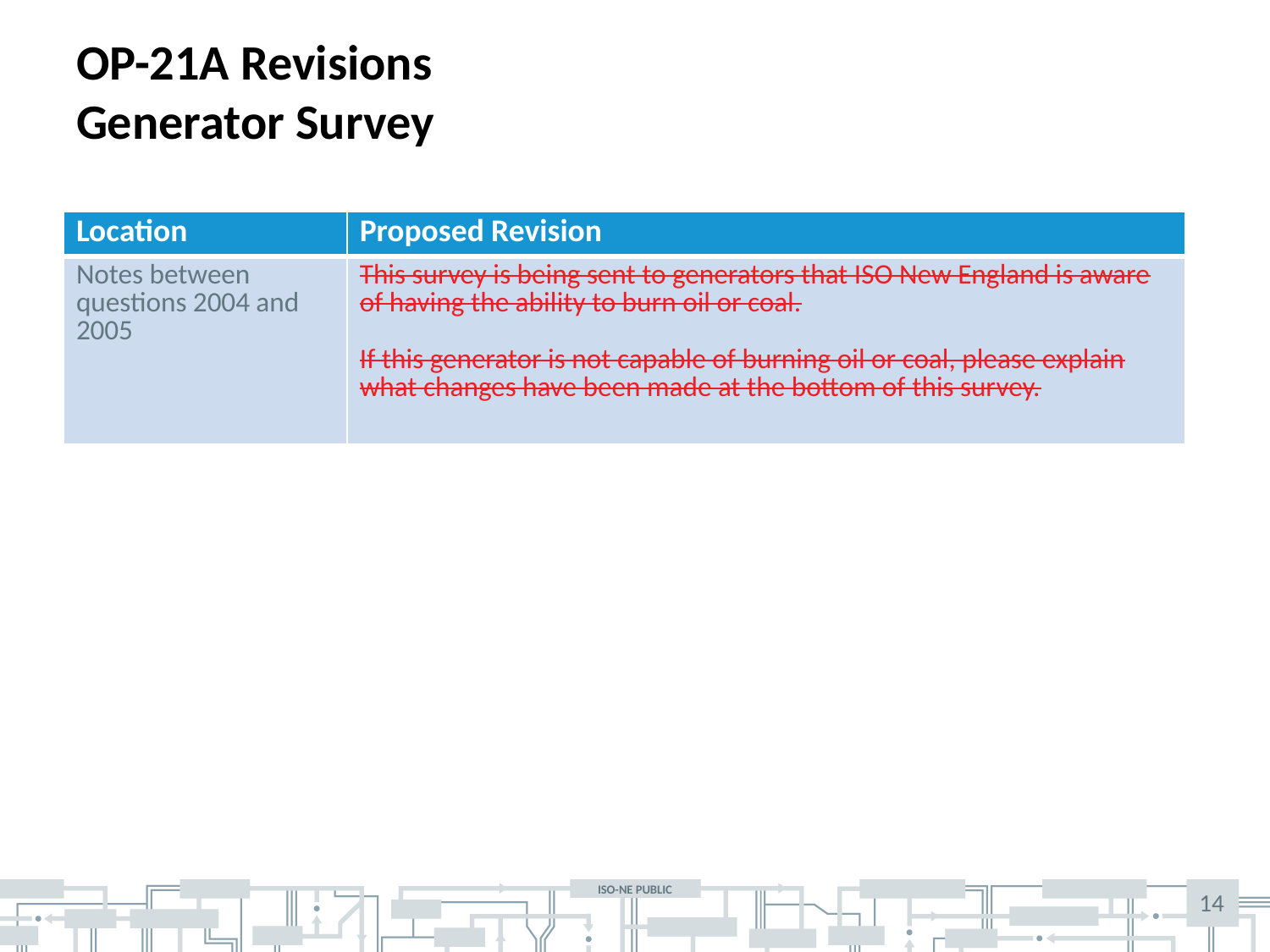

# OP-21A Revisions Generator Survey
| Location | Proposed Revision |
| --- | --- |
| Notes between questions 2004 and 2005 | This survey is being sent to generators that ISO New England is aware of having the ability to burn oil or coal. If this generator is not capable of burning oil or coal, please explain what changes have been made at the bottom of this survey. |
14